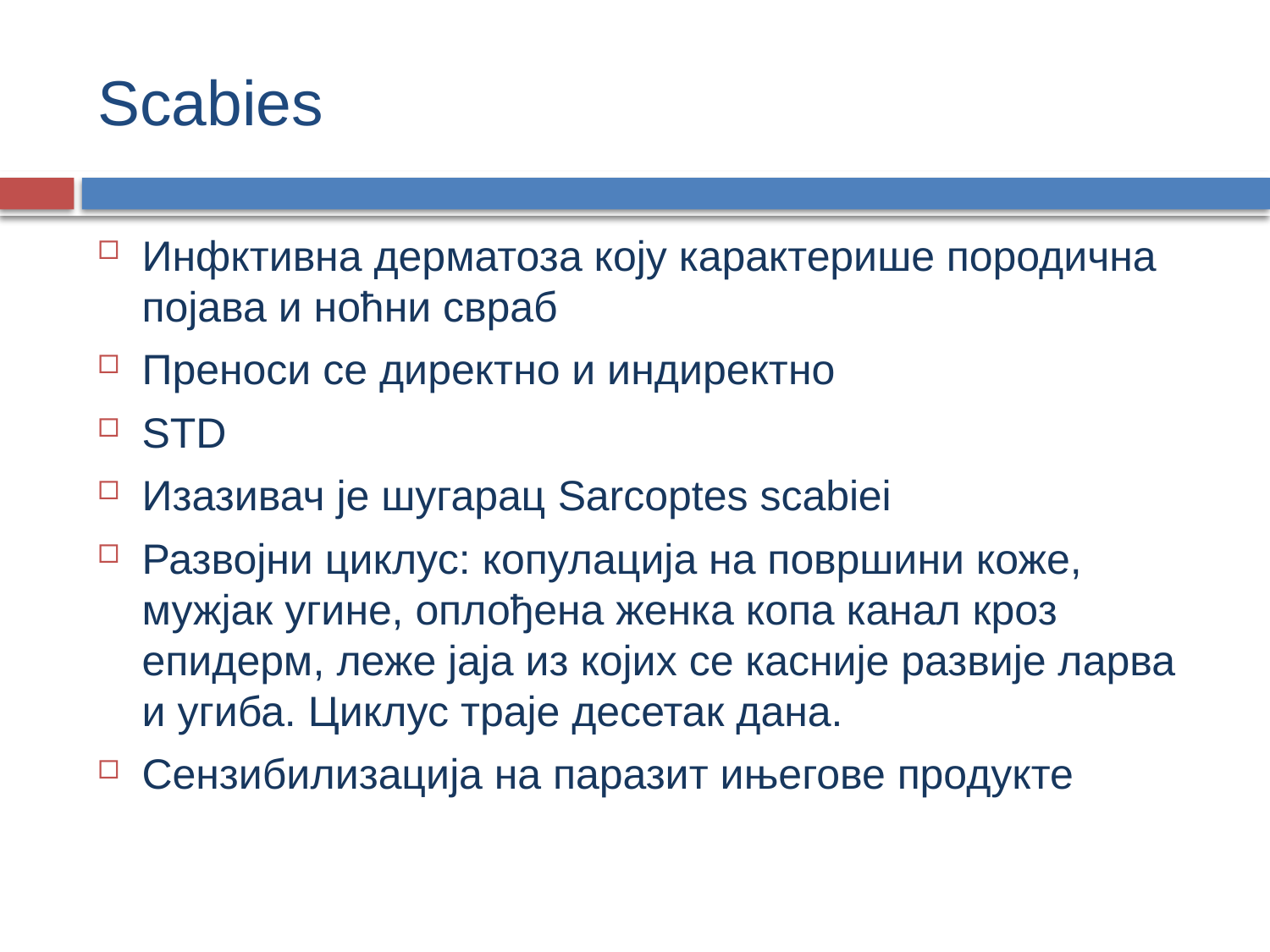

# Scabies
Инфктивна дерматоза коју карактерише породична појава и ноћни свраб
Преноси се директно и индиректно
STD
Изазивач је шугарац Sarcoptes scabiei
Развојни циклус: копулација на површини коже, мужјак угине, оплођена женка копа канал кроз епидерм, леже јаја из којих се касније развије ларва и угиба. Циклус траје десетак дана.
Сензибилизација на паразит ињегове продукте